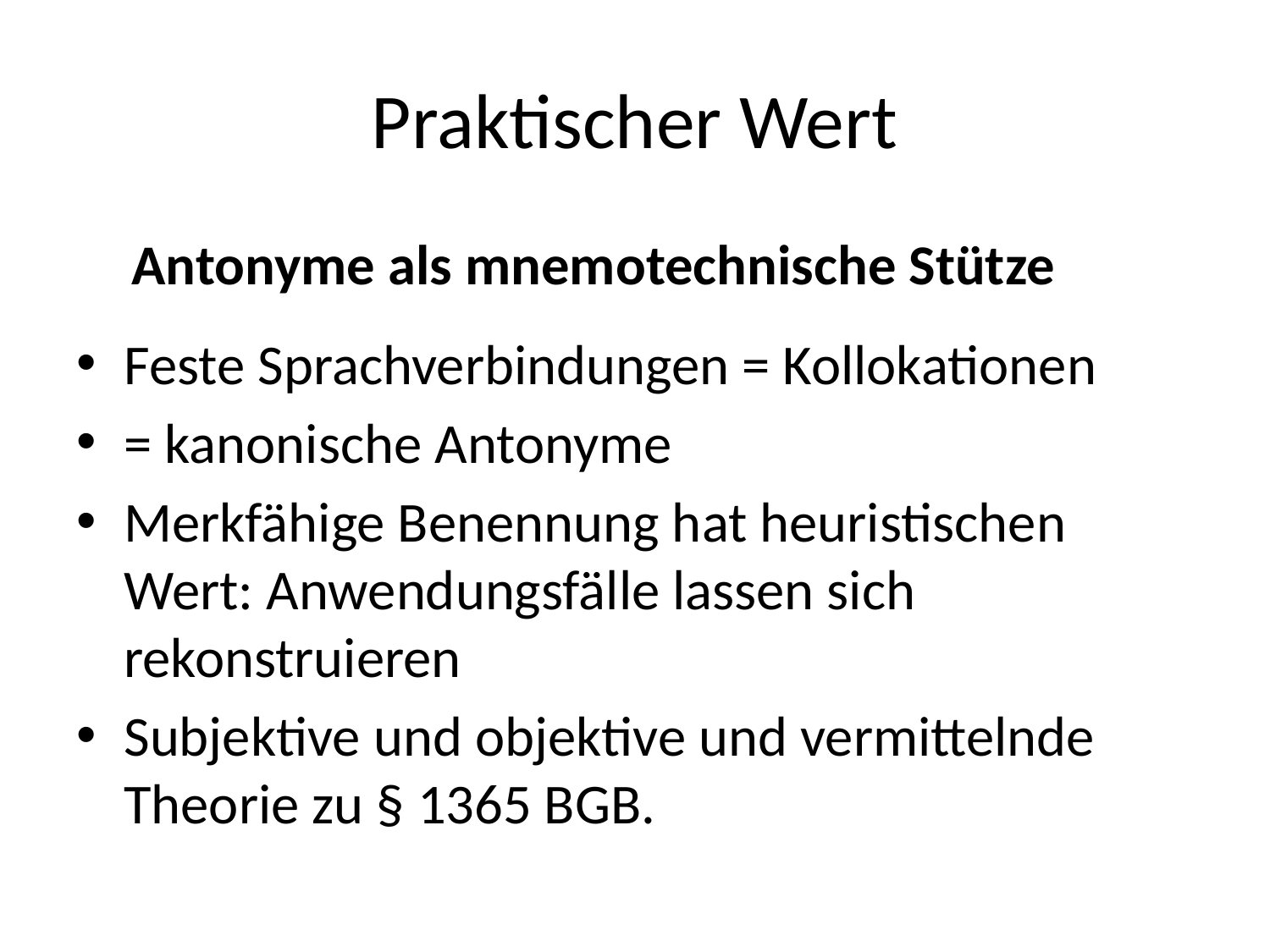

# Praktischer Wert
Antonyme als mnemotechnische Stütze
Feste Sprachverbindungen = Kollokationen
= kanonische Antonyme
Merkfähige Benennung hat heuristischen Wert: Anwendungsfälle lassen sich rekonstruieren
Subjektive und objektive und vermittelnde Theorie zu § 1365 BGB.